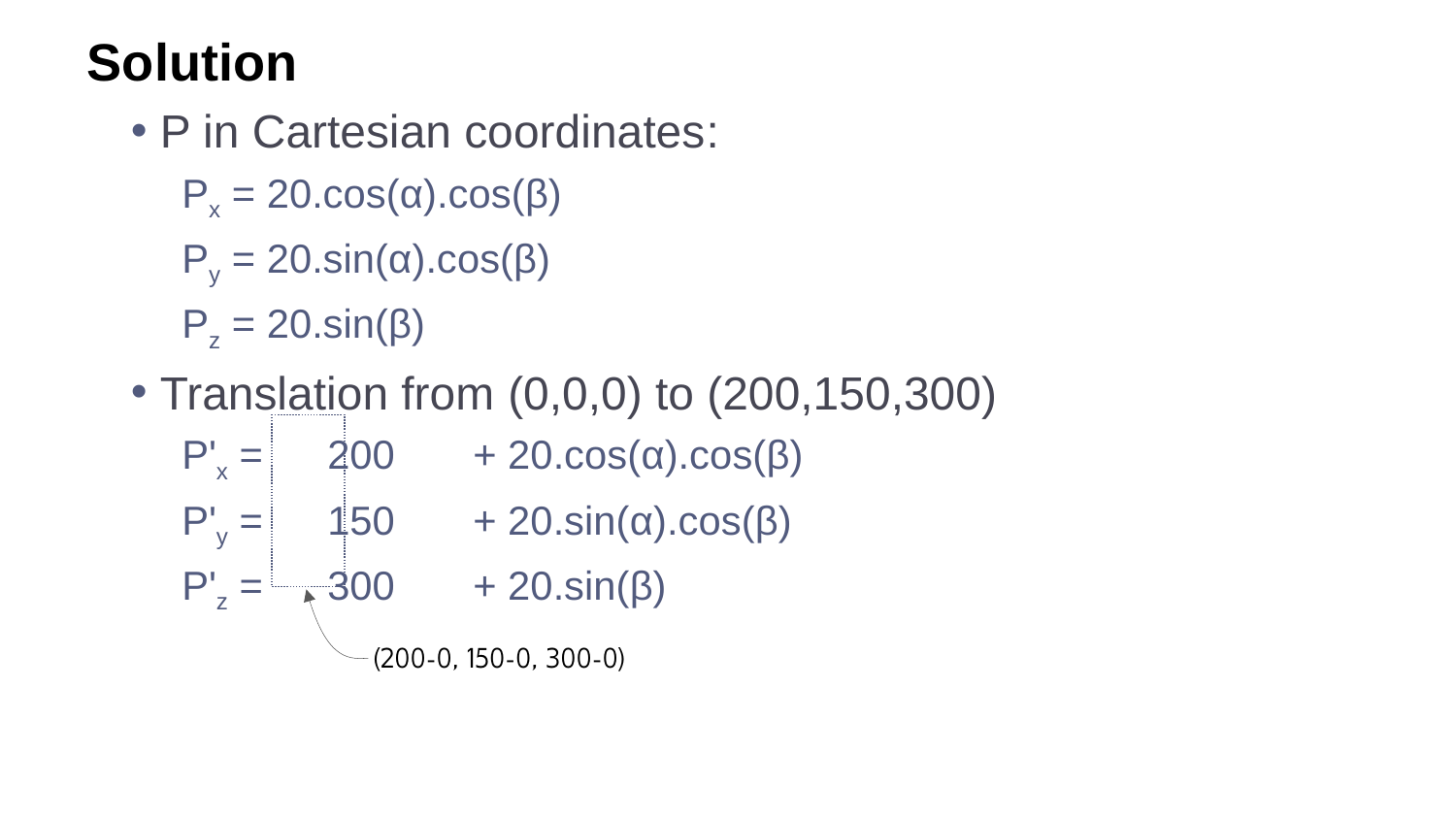

Solution
P in Cartesian coordinates:
Px = 20.cos(α).cos(β)
Py = 20.sin(α).cos(β)
Pz = 20.sin(β)
Translation from (0,0,0) to (200,150,300)
P'x =	200	+ 20.cos(α).cos(β)
P'y =	150	+ 20.sin(α).cos(β)
P'z =	300	+ 20.sin(β)

(200-0, 150-0, 300-0)